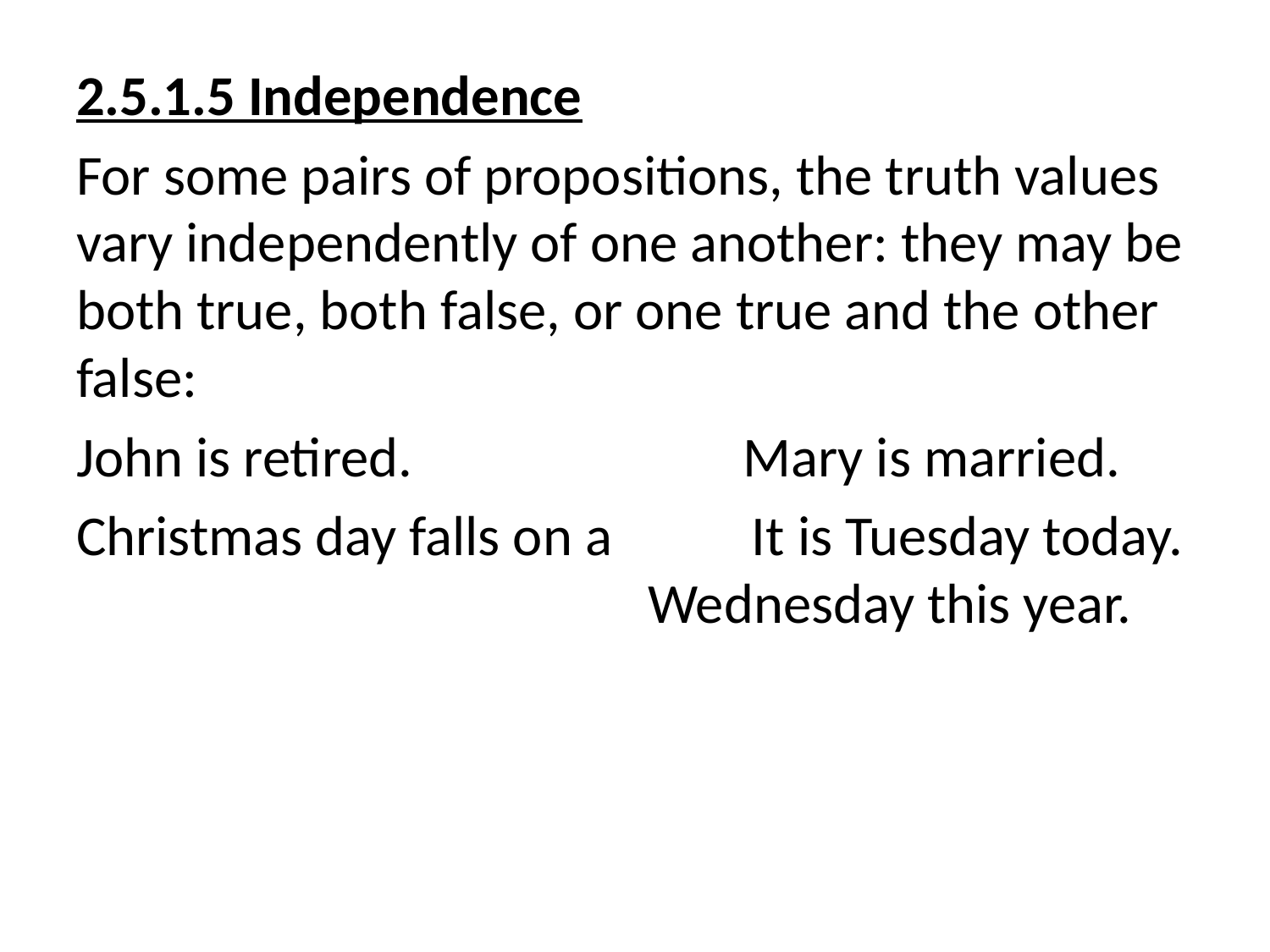

2.5.1.5 Independence
For some pairs of propositions, the truth values vary independently of one another: they may be both true, both false, or one true and the other false:
John is retired.                          Mary is married.
Christmas day falls on a           It is Tuesday today.                                              Wednesday this year.